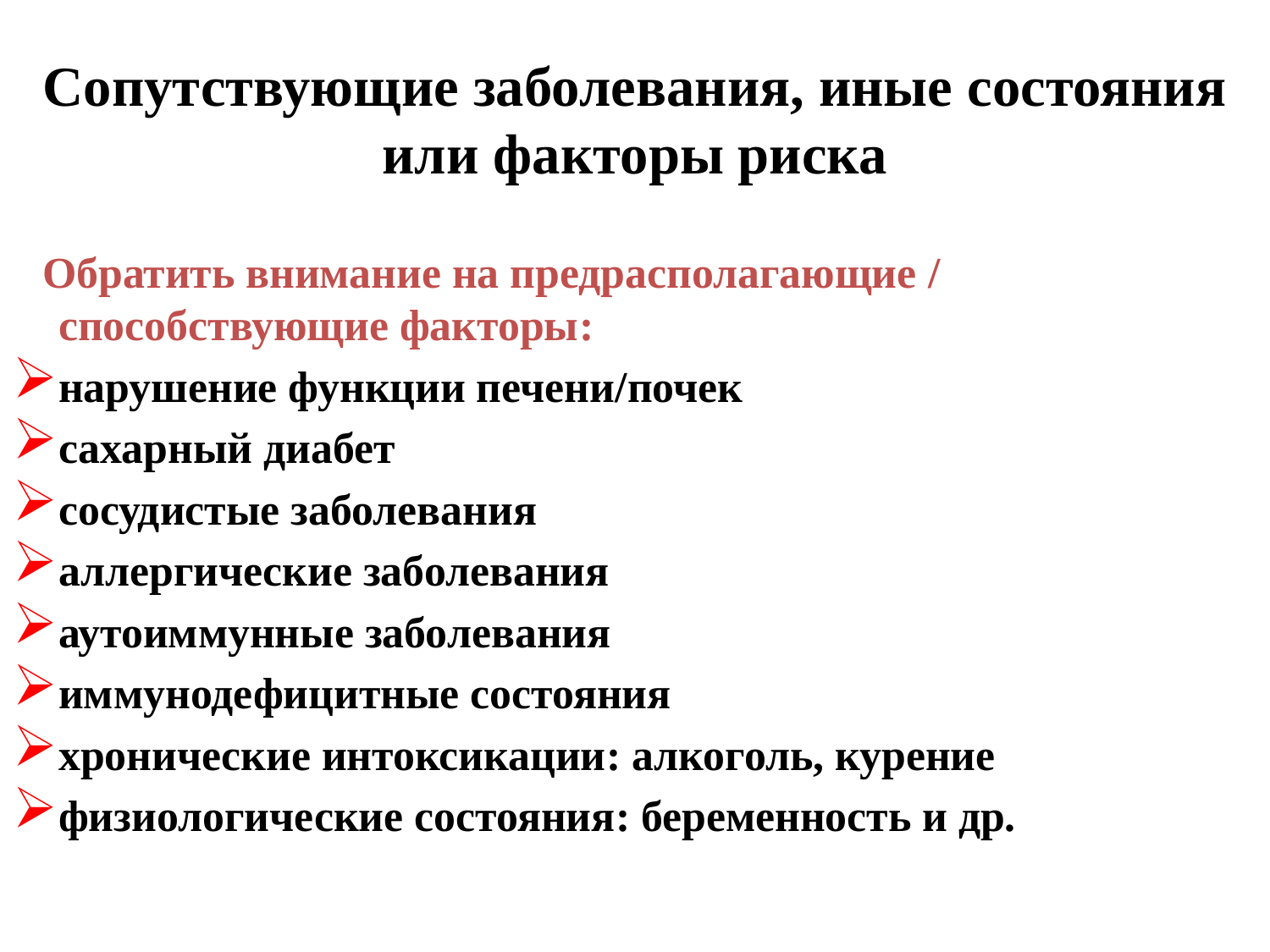

# Сопутствующие заболевания, иные состояния или факторы риска
   Обратить внимание на предрасполагающие / способствующие факторы:
нарушение функции печени/почек
сахарный диабет
сосудистые заболевания
аллергические заболевания
аутоиммунные заболевания
иммунодефицитные состояния
хронические интоксикации: алкоголь, курение
физиологические состояния: беременность и др.